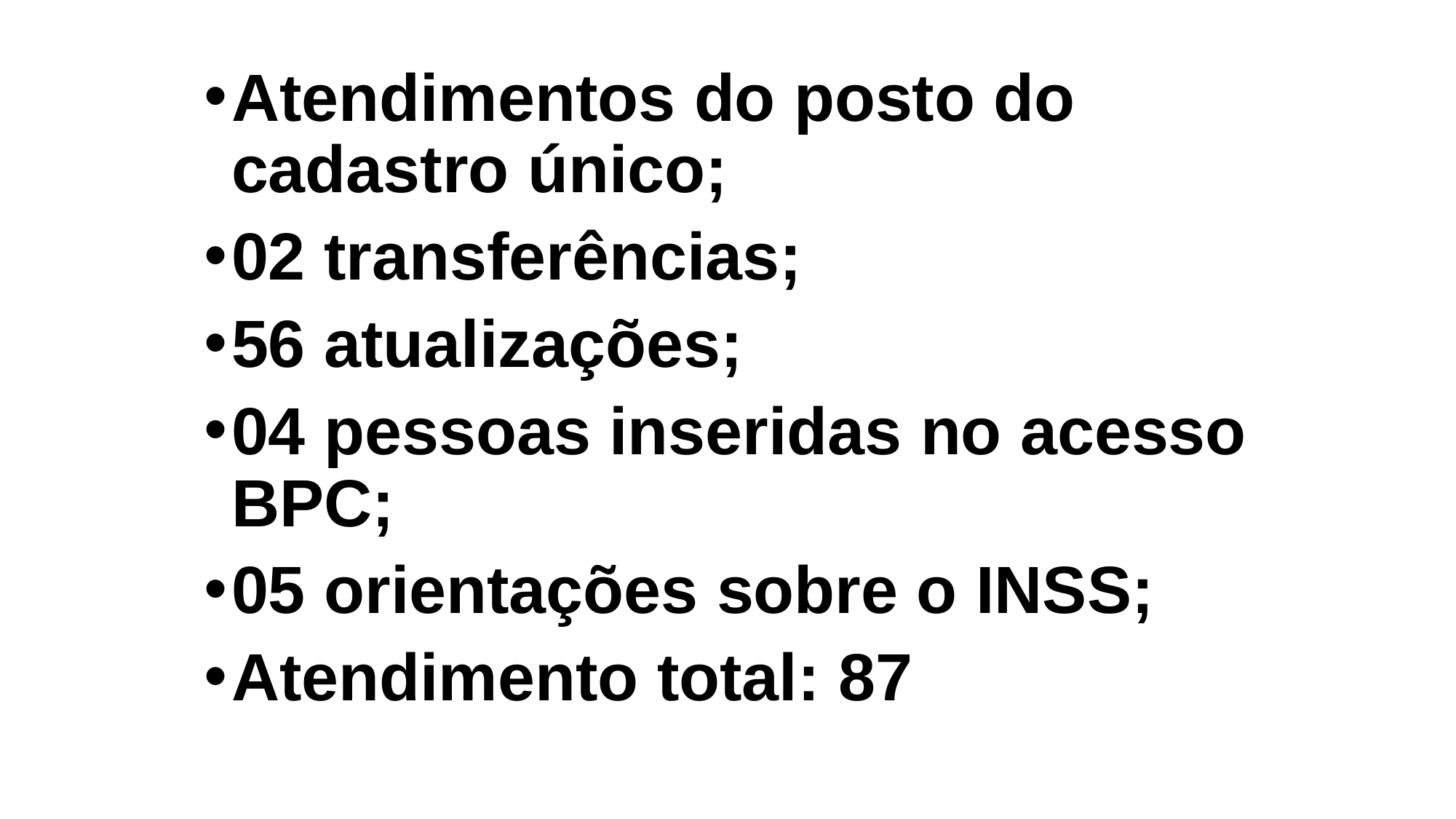

Atendimentos do posto do cadastro único;
02 transferências;
56 atualizações;
04 pessoas inseridas no acesso BPC;
05 orientações sobre o INSS;
Atendimento total: 87